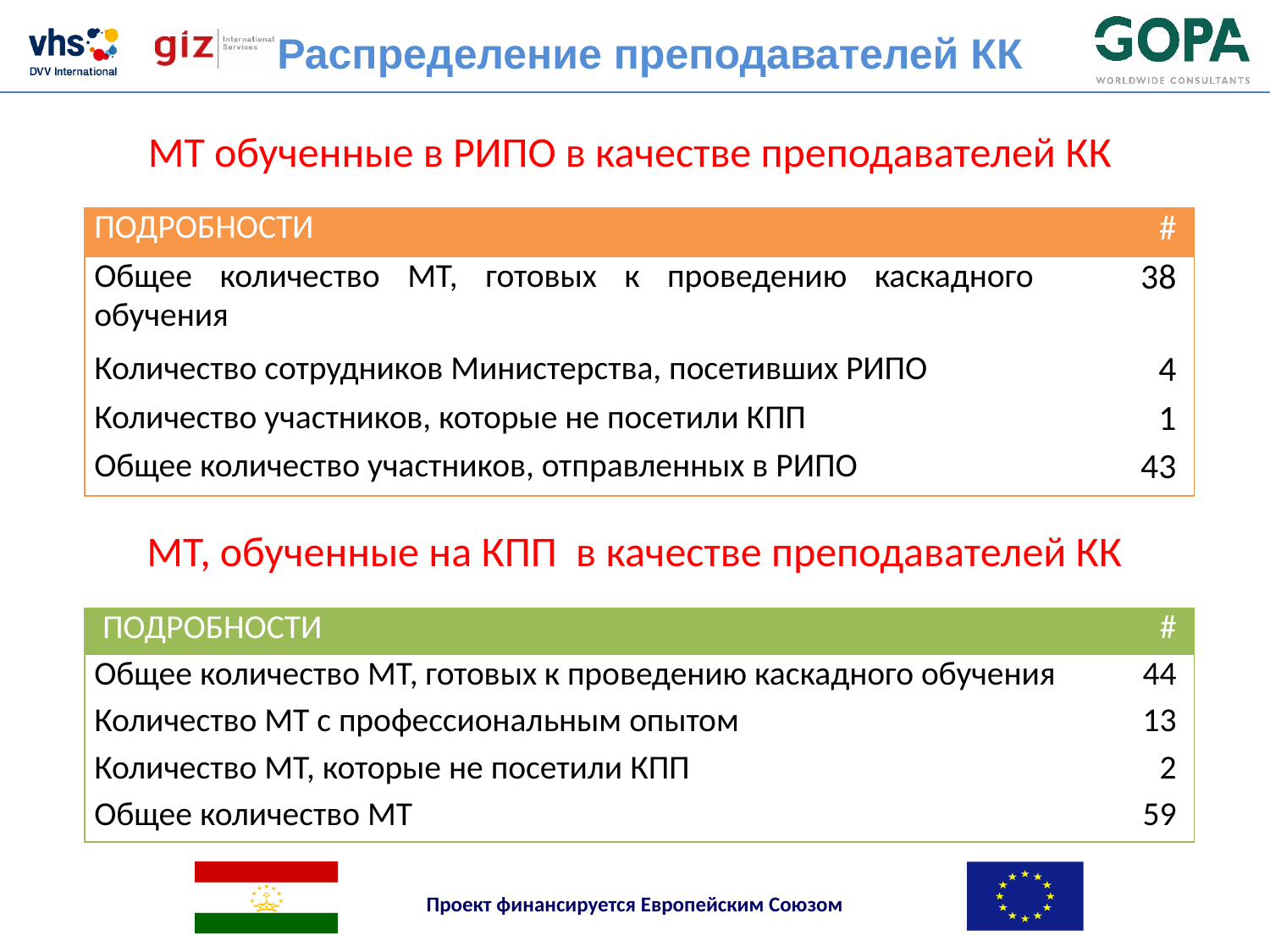

Распределение преподавателей КК
МТ обученные в РИПО в качестве преподавателей КК
| ПОДРОБНОСТИ | # |
| --- | --- |
| Общее количество МТ, готовых к проведению каскадного обучения | 38 |
| Количество сотрудников Министерства, посетивших РИПО | 4 |
| Количество участников, которые не посетили КПП | 1 |
| Общее количество участников, отправленных в РИПО | 43 |
МТ, обученные на КПП  в качестве преподавателей КК
| ПОДРОБНОСТИ | # |
| --- | --- |
| Общее количество МТ, готовых к проведению каскадного обучения | 44 |
| Количество МТ с профессиональным опытом | 13 |
| Количество МТ, которые не посетили КПП | 2 |
| Общее количество МТ | 59 |

Проект финансируется Европейским Союзом